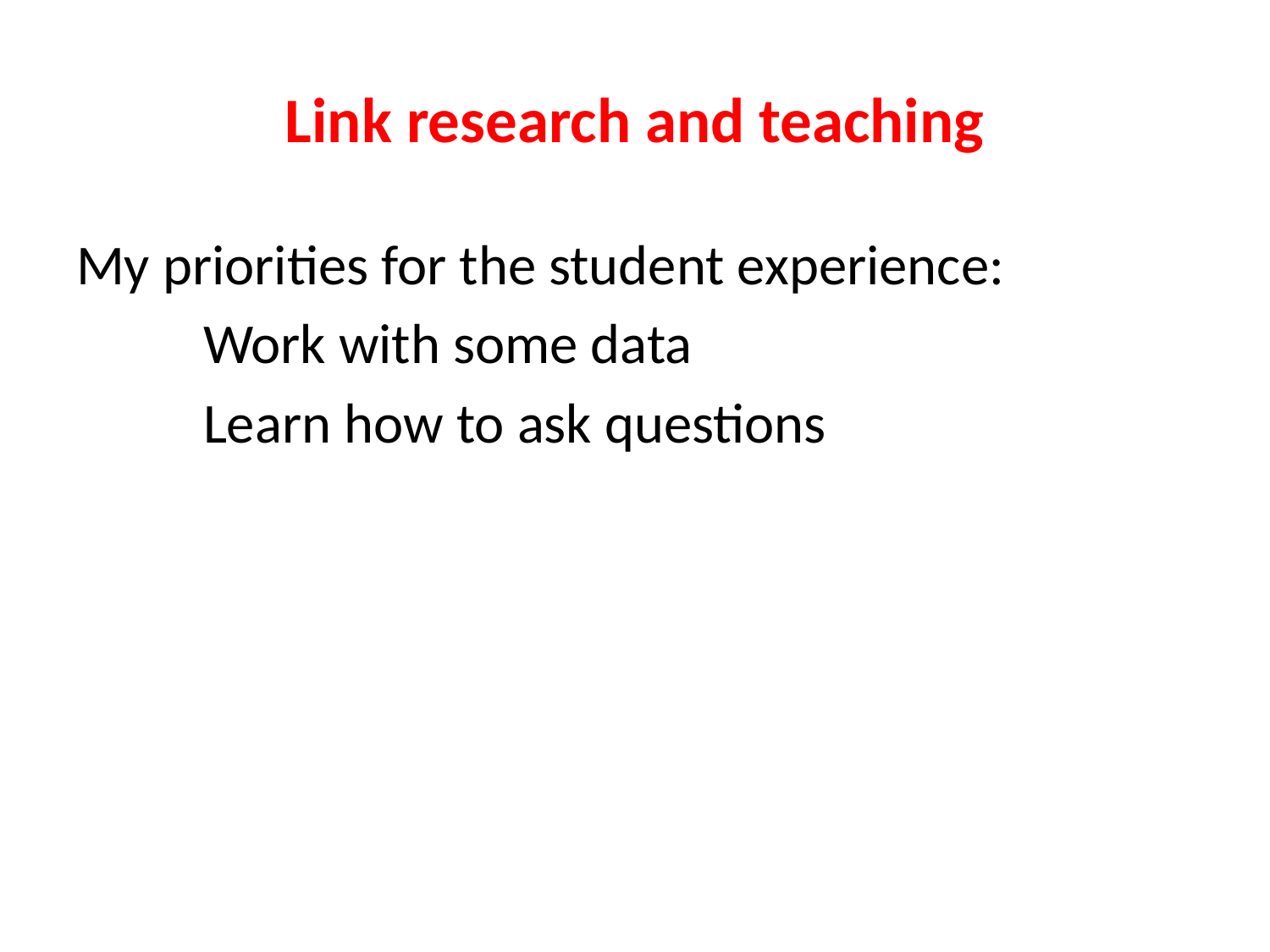

# Link research and teaching
My priorities for the student experience:
	Work with some data
	Learn how to ask questions